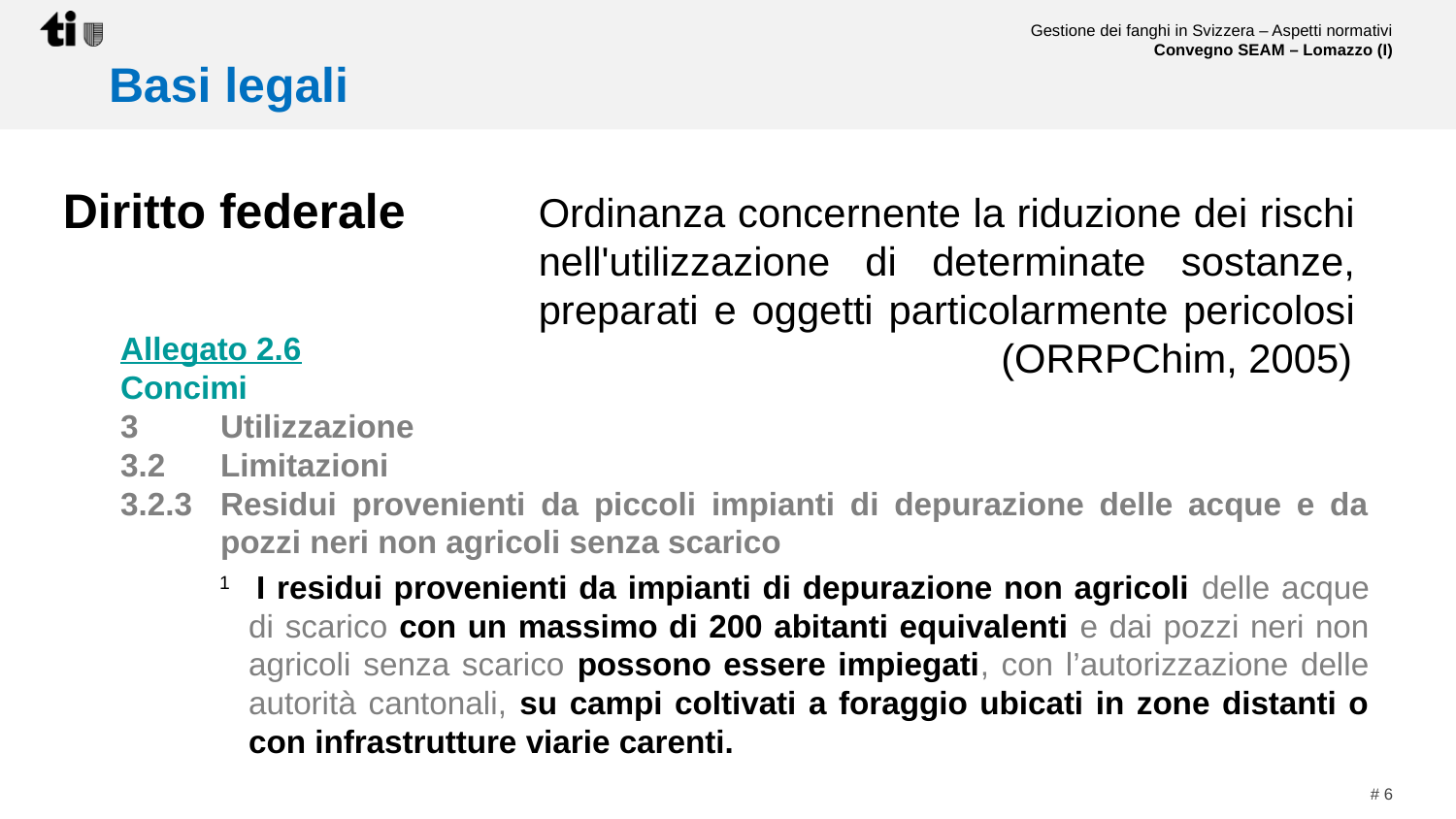

Basi legali
Diritto federale

Allegato 2.6
Concimi
3	Utilizzazione
3.2 	Limitazioni
3.2.3	Residui provenienti da piccoli impianti di depurazione delle acque e da pozzi neri non agricoli senza scarico
1	 I residui provenienti da impianti di depurazione non agricoli delle acque di scarico con un massimo di 200 abitanti equivalenti e dai pozzi neri non agricoli senza scarico possono essere impiegati, con l’autorizzazione delle autorità cantonali, su campi coltivati a foraggio ubicati in zone distanti o con infrastrutture viarie carenti.

Ordinanza concernente la riduzione dei rischi
nell'utilizzazione di determinate sostanze, preparati e oggetti particolarmente pericolosi
 	(ORRPChim, 2005)